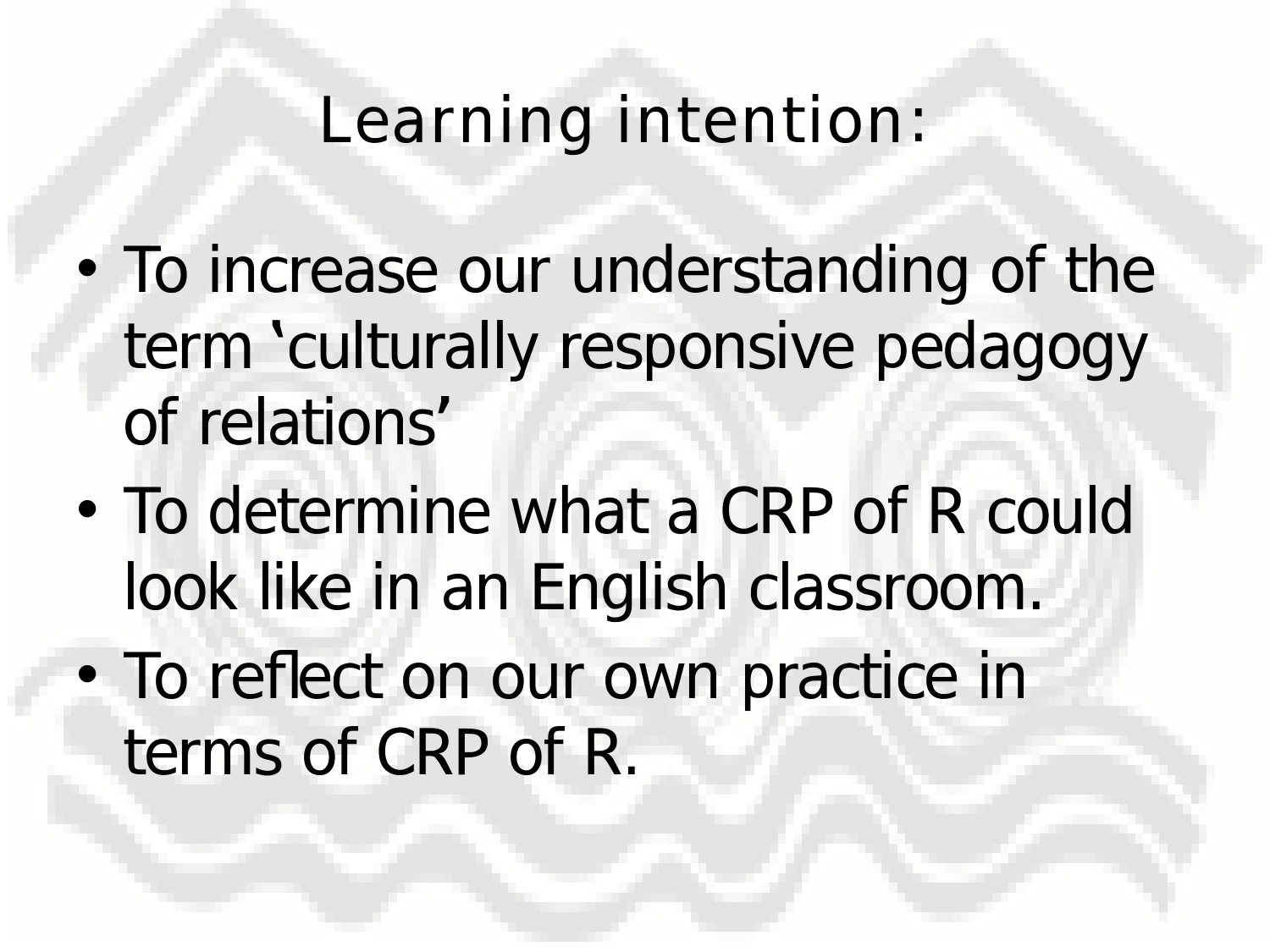

# Learning intention:
To increase our understanding of the term ‘culturally responsive pedagogy of relations’
To determine what a CRP of R could look like in an English classroom.
To reflect on our own practice in terms of CRP of R.